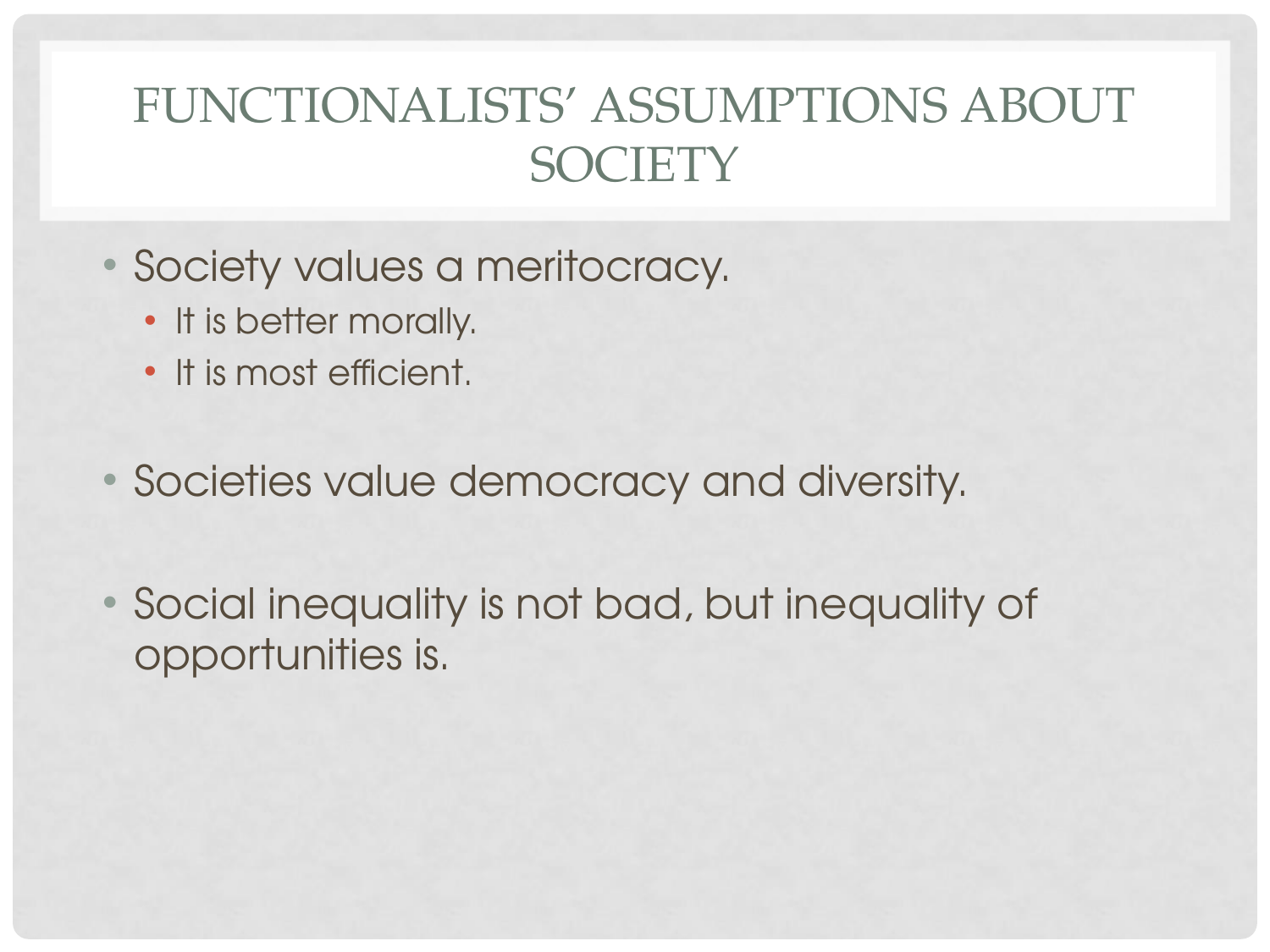

# FUNCTIONALISTS’ ASSUMPTIONS ABOUT SOCIETY
Society values a meritocracy.
It is better morally.
It is most efficient.

Societies value democracy and diversity.

Social inequality is not bad, but inequality of opportunities is.